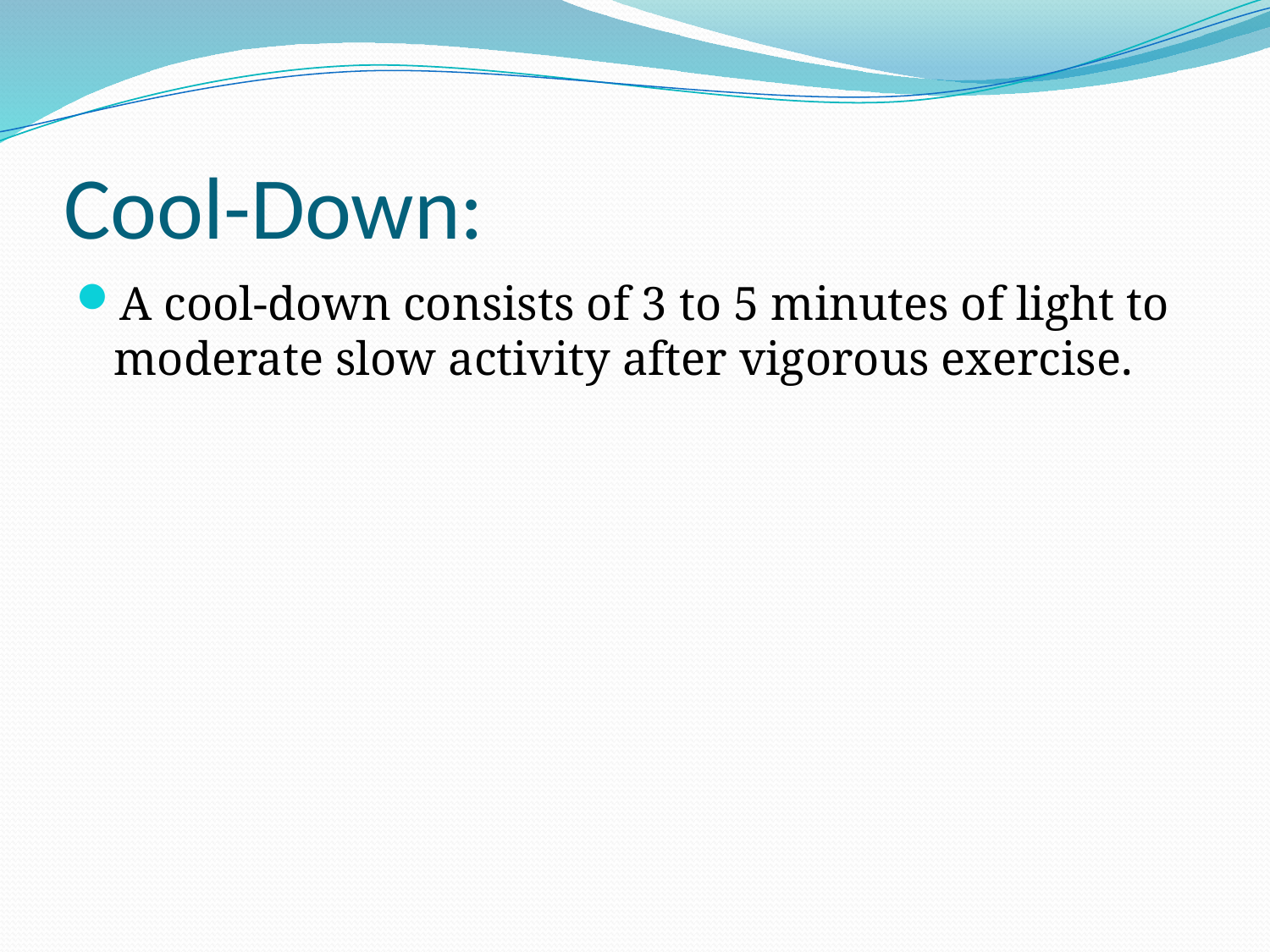

# Cool-Down:
A cool-down consists of 3 to 5 minutes of light to moderate slow activity after vigorous exercise.